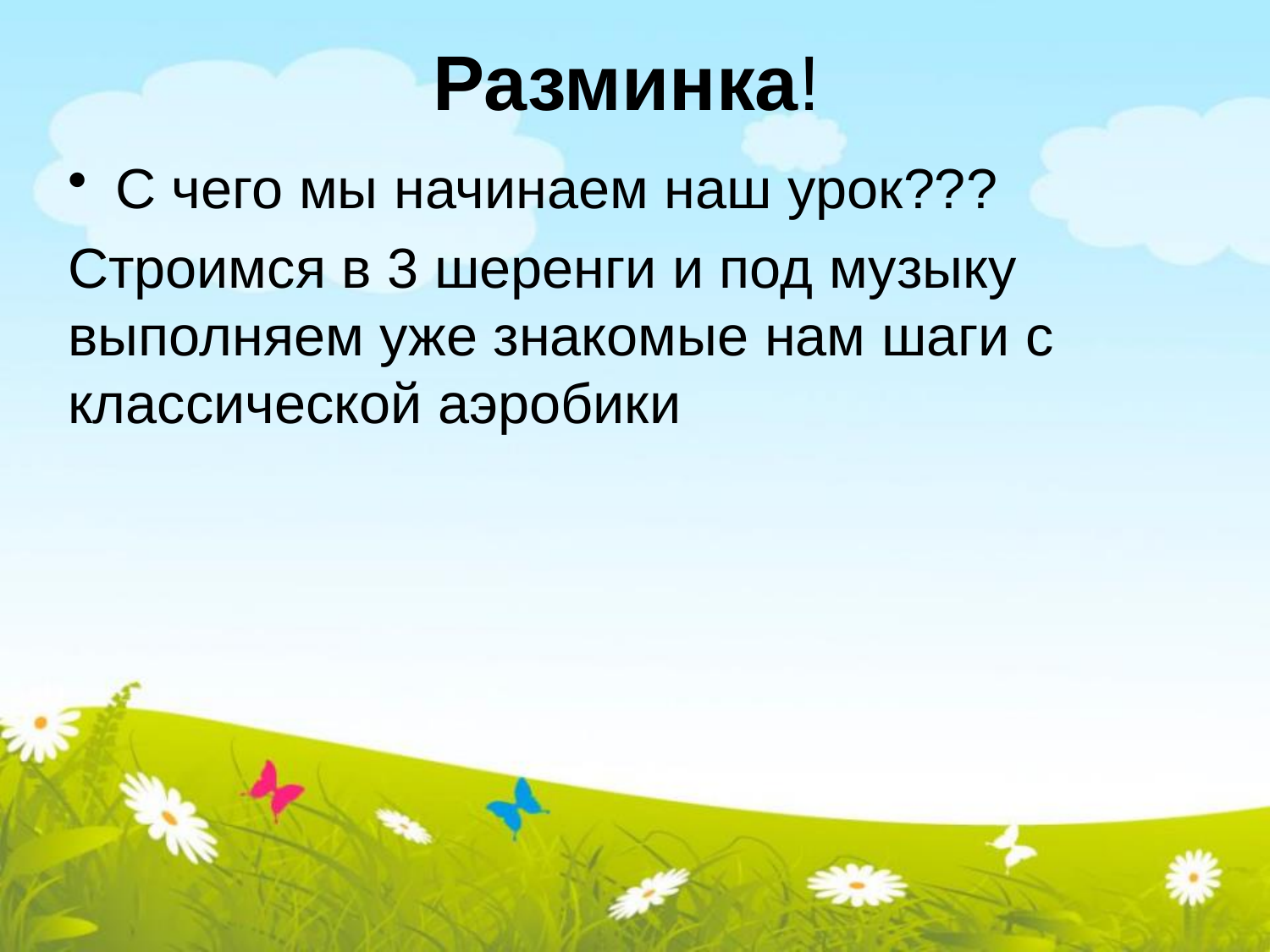

# Разминка!
С чего мы начинаем наш урок???
Строимся в 3 шеренги и под музыку выполняем уже знакомые нам шаги с классической аэробики